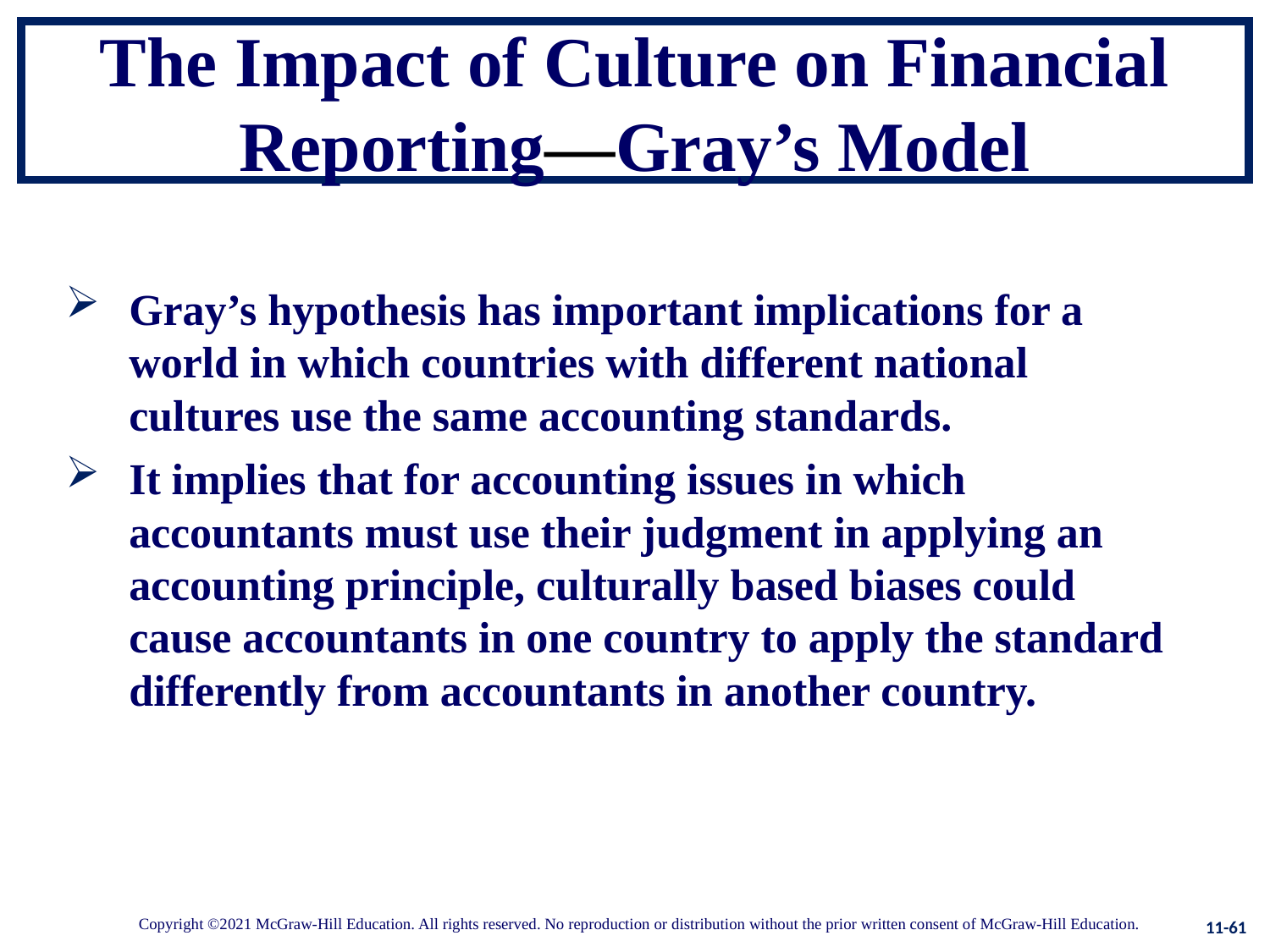

# The Impact of Culture on Financial Reporting—Gray’s Model
Gray’s hypothesis has important implications for a world in which countries with different national cultures use the same accounting standards.
It implies that for accounting issues in which accountants must use their judgment in applying an accounting principle, culturally based biases could cause accountants in one country to apply the standard differently from accountants in another country.
11-61
Copyright ©2021 McGraw-Hill Education. All rights reserved. No reproduction or distribution without the prior written consent of McGraw-Hill Education.